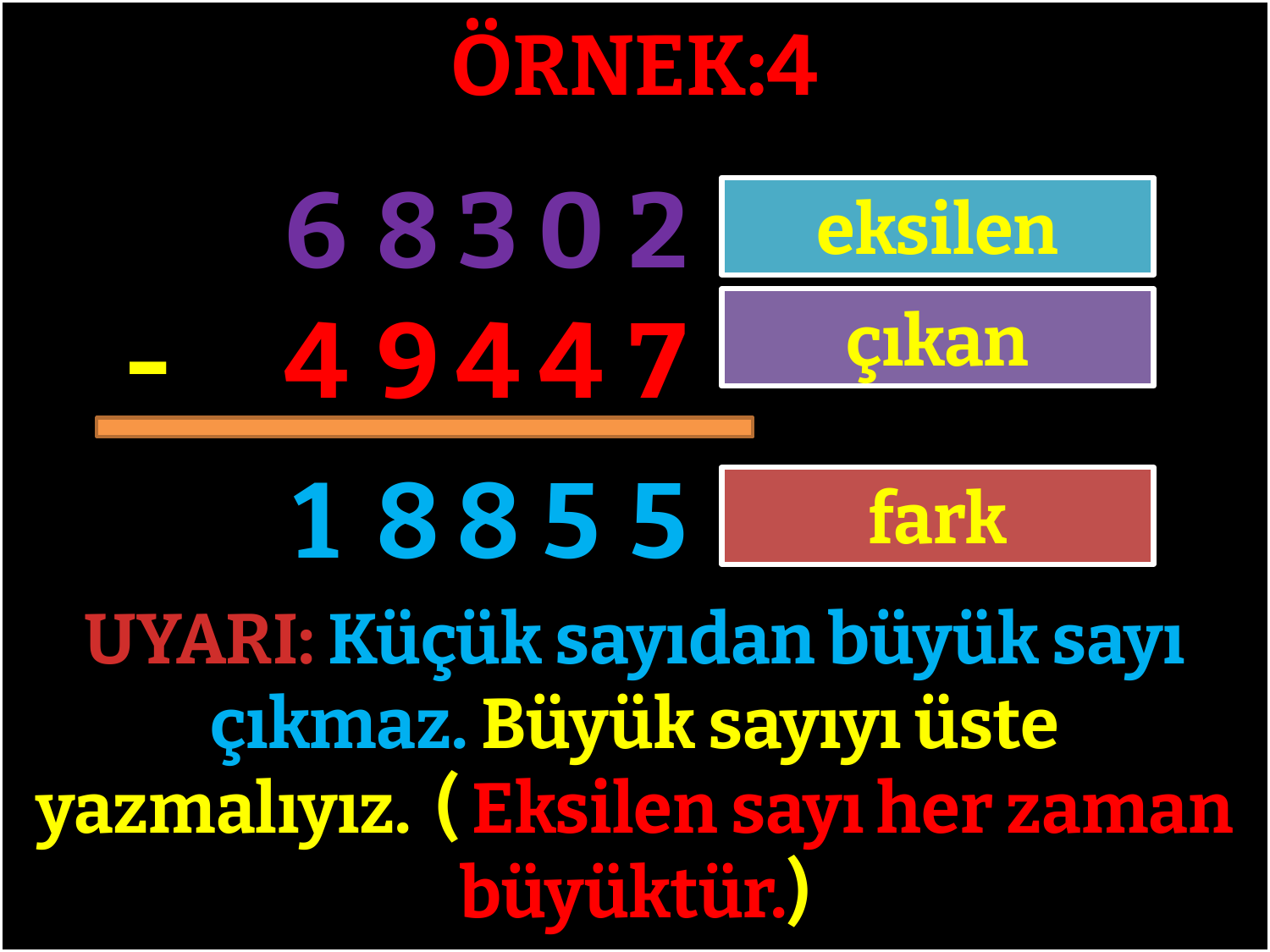

ÖRNEK:4
2
0
3
8
6
eksilen
-
7
4
4
9
4
çıkan
#

1
8
8
5
5
fark
UYARI: Küçük sayıdan büyük sayı çıkmaz. Büyük sayıyı üste yazmalıyız.  ( Eksilen sayı her zaman büyüktür.)